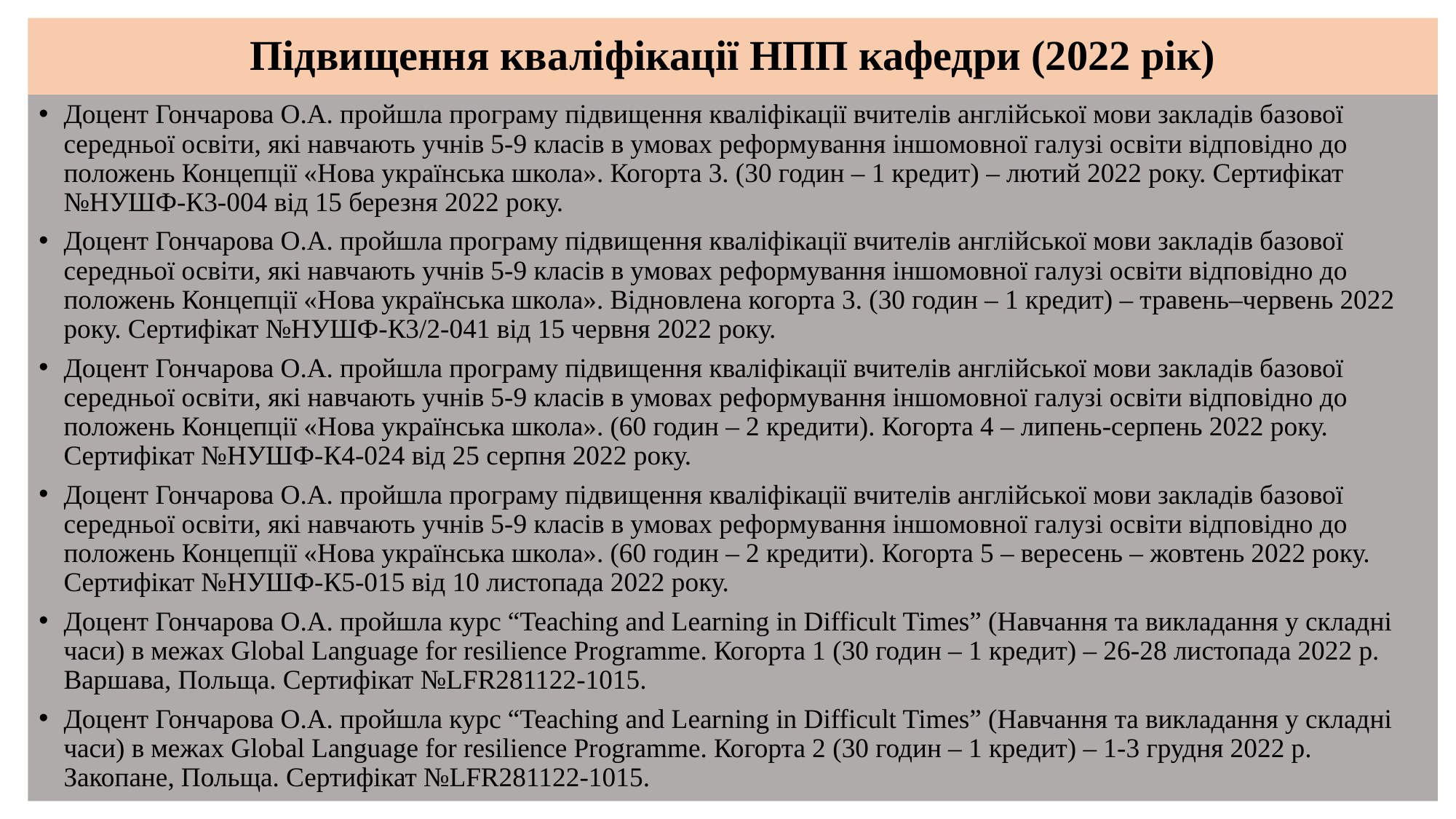

# Підвищення кваліфікації НПП кафедри (2022 рік)
Доцент Гончарова О.А. пройшла програму підвищення кваліфікації вчителів англійської мови закладів базової середньої освіти, які навчають учнів 5-9 класів в умовах реформування іншомовної галузі освіти відповідно до положень Концепції «Нова українська школа». Когорта 3. (30 годин – 1 кредит) – лютий 2022 року. Сертифікат №НУШФ-К3-004 від 15 березня 2022 року.
Доцент Гончарова О.А. пройшла програму підвищення кваліфікації вчителів англійської мови закладів базової середньої освіти, які навчають учнів 5-9 класів в умовах реформування іншомовної галузі освіти відповідно до положень Концепції «Нова українська школа». Відновлена когорта 3. (30 годин – 1 кредит) – травень–червень 2022 року. Сертифікат №НУШФ-К3/2-041 від 15 червня 2022 року.
Доцент Гончарова О.А. пройшла програму підвищення кваліфікації вчителів англійської мови закладів базової середньої освіти, які навчають учнів 5-9 класів в умовах реформування іншомовної галузі освіти відповідно до положень Концепції «Нова українська школа». (60 годин – 2 кредити). Когорта 4 – липень-серпень 2022 року. Сертифікат №НУШФ-К4-024 від 25 серпня 2022 року.
Доцент Гончарова О.А. пройшла програму підвищення кваліфікації вчителів англійської мови закладів базової середньої освіти, які навчають учнів 5-9 класів в умовах реформування іншомовної галузі освіти відповідно до положень Концепції «Нова українська школа». (60 годин – 2 кредити). Когорта 5 – вересень – жовтень 2022 року. Сертифікат №НУШФ-К5-015 від 10 листопада 2022 року.
Доцент Гончарова О.А. пройшла курс “Teaching and Learning in Difficult Times” (Навчання та викладання у складні часи) в межах Global Language for resilience Programme. Когорта 1 (30 годин – 1 кредит) – 26-28 листопада 2022 р. Варшава, Польща. Сертифікат №LFR281122-1015.
Доцент Гончарова О.А. пройшла курс “Teaching and Learning in Difficult Times” (Навчання та викладання у складні часи) в межах Global Language for resilience Programme. Когорта 2 (30 годин – 1 кредит) – 1-3 грудня 2022 р. Закопане, Польща. Сертифікат №LFR281122-1015.